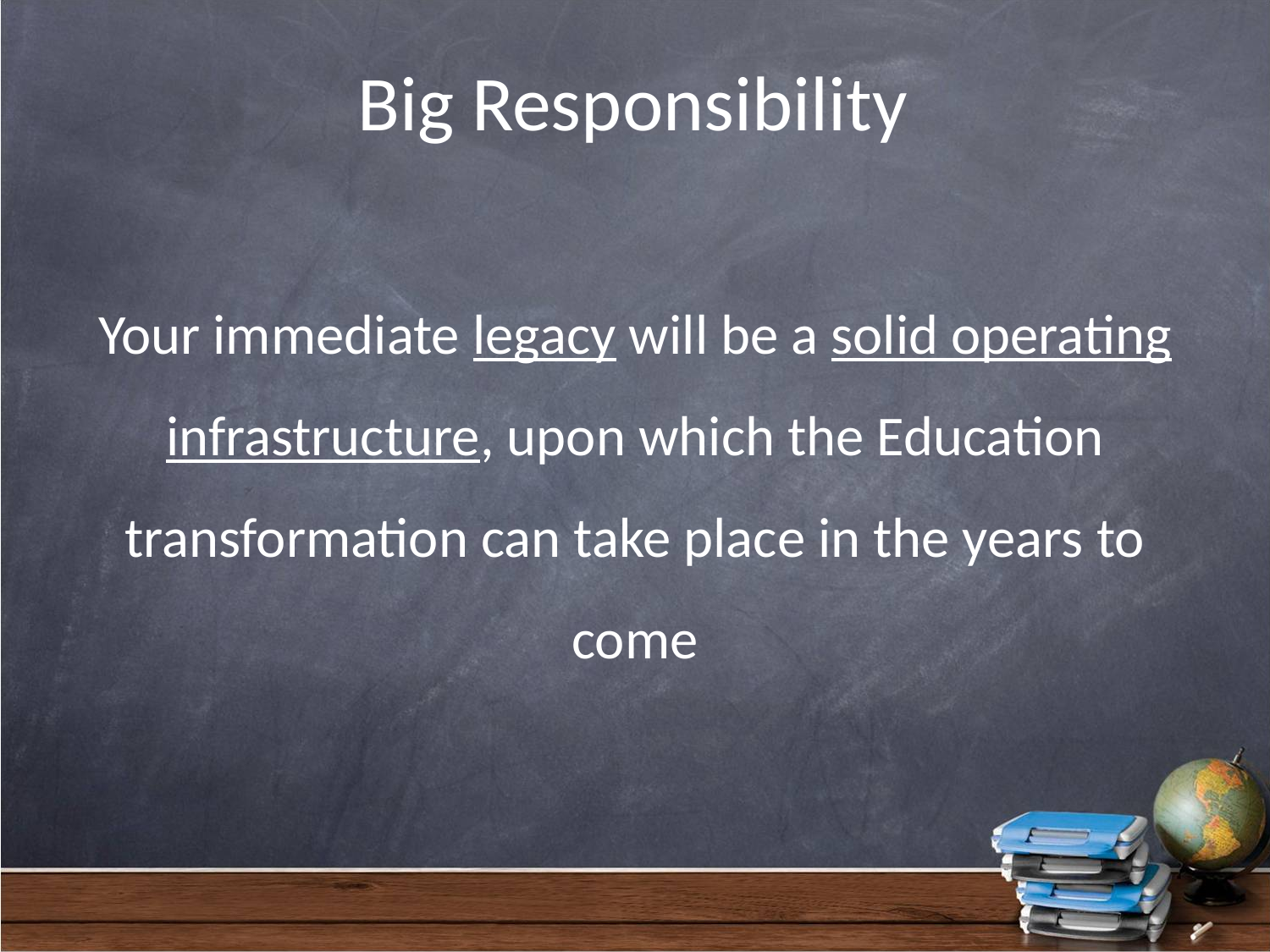

# Big Responsibility

Your immediate legacy will be a solid operating infrastructure, upon which the Education transformation can take place in the years to come